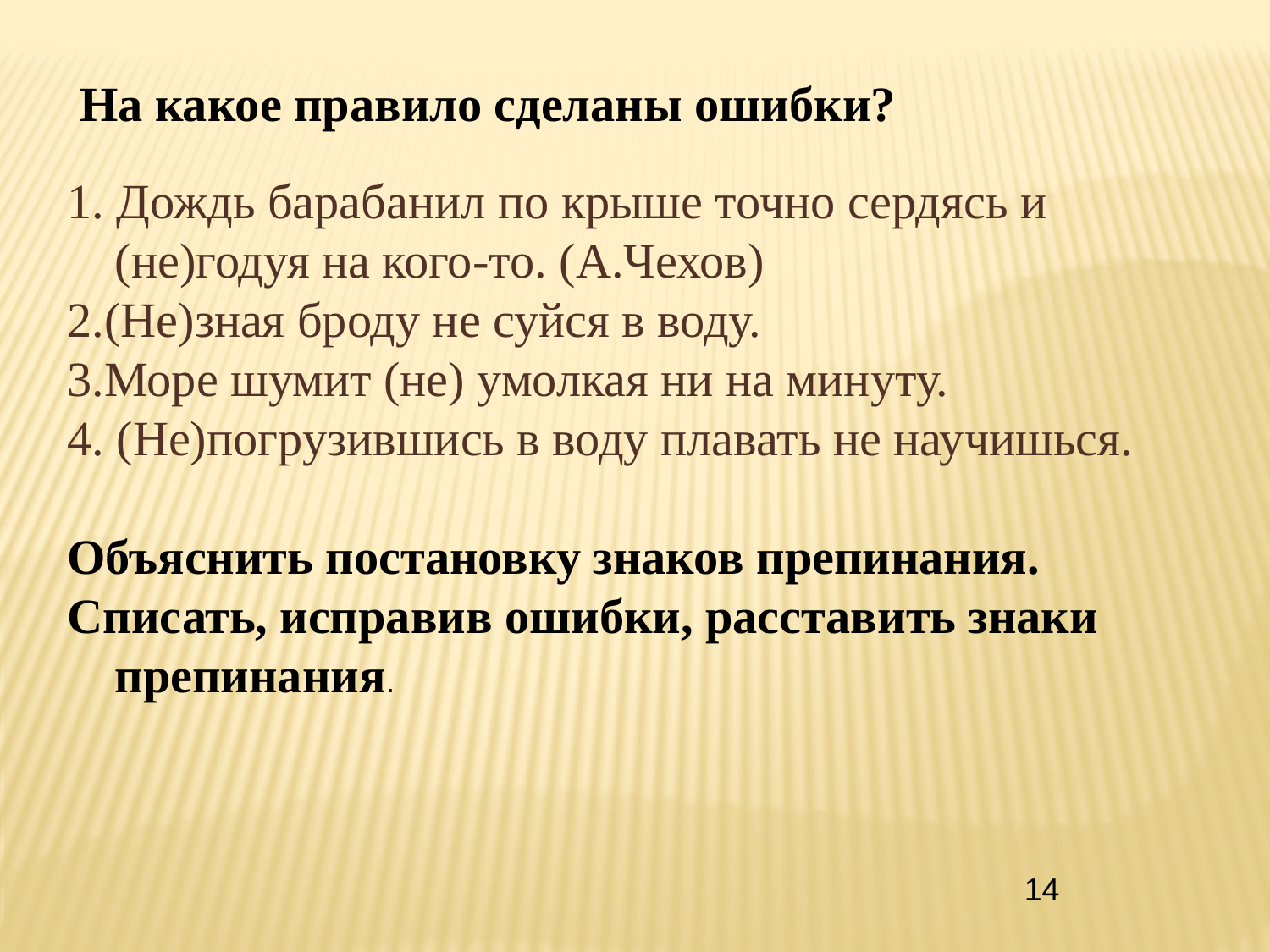

На какое правило сделаны ошибки?

1. Дождь барабанил по крыше точно сердясь и (не)годуя на кого-то. (А.Чехов)
2.(Не)зная броду не суйся в воду.
3.Море шумит (не) умолкая ни на минуту.
4. (Не)погрузившись в воду плавать не научишься.

Объяснить постановку знаков препинания.
Списать, исправив ошибки, расставить знаки препинания.

14